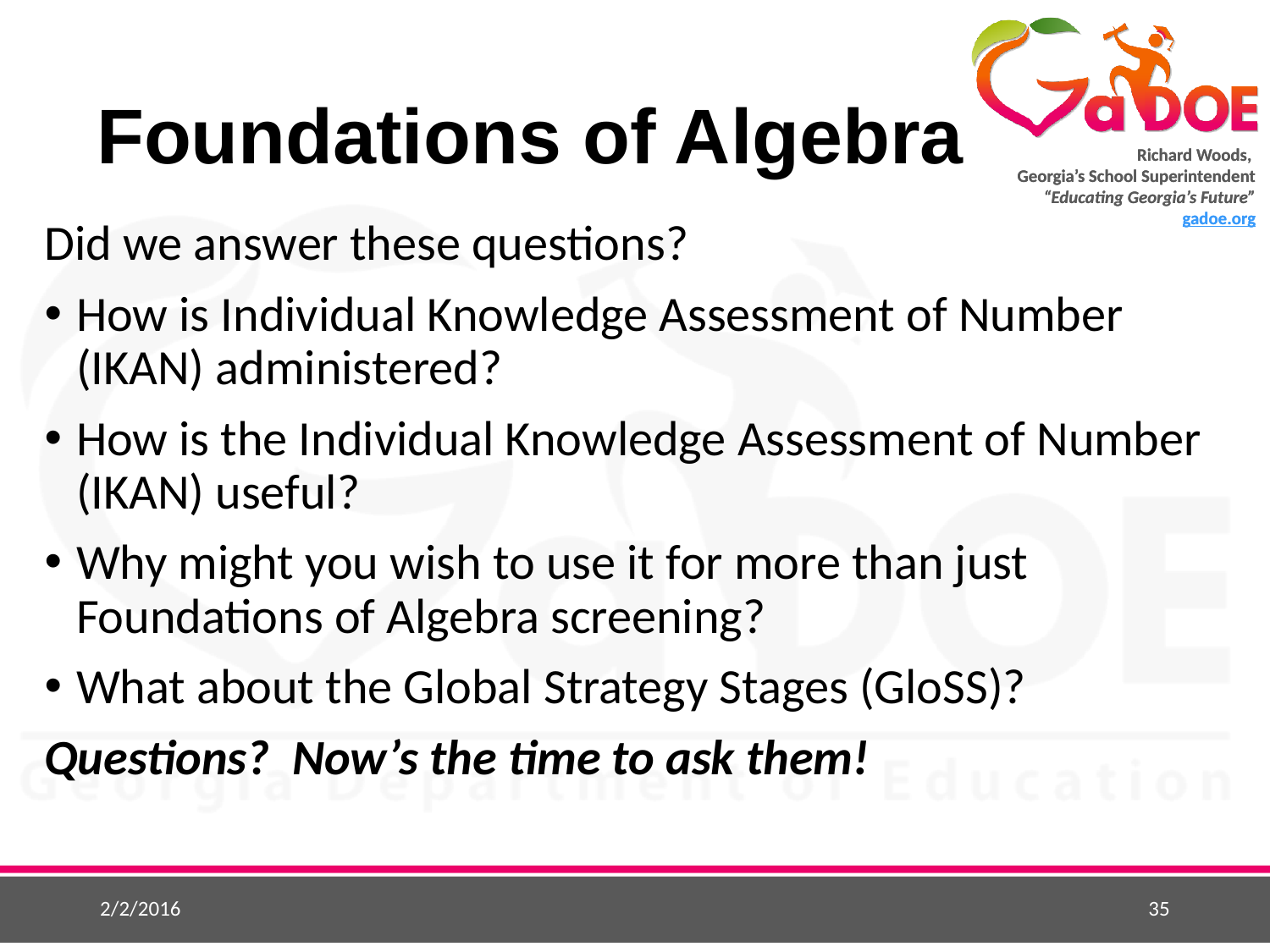

# Foundations of Algebra
Did we answer these questions?
How is Individual Knowledge Assessment of Number (IKAN) administered?
How is the Individual Knowledge Assessment of Number (IKAN) useful?
Why might you wish to use it for more than just Foundations of Algebra screening?
What about the Global Strategy Stages (GloSS)?
Questions?  Now’s the time to ask them!
2/2/2016
35